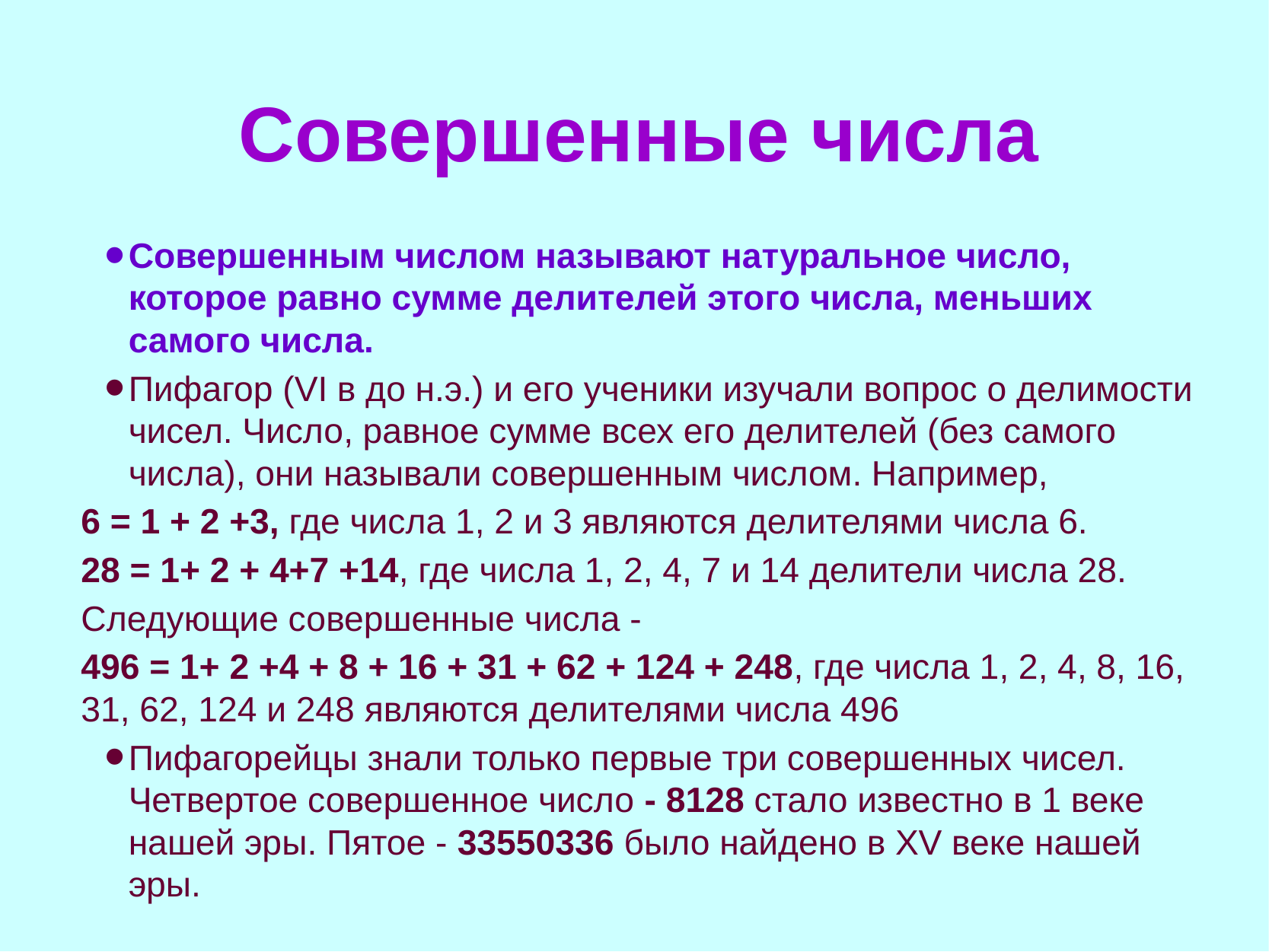

# Совершенные числа
Совершенным числом называют натуральное число, которое равно сумме делителей этого числа, меньших самого числа.
Пифагор (VI в до н.э.) и его ученики изучали вопрос о делимости чисел. Число, равное сумме всех его делителей (без самого числа), они называли совершенным числом. Например,
6 = 1 + 2 +3, где числа 1, 2 и 3 являются делителями числа 6.
28 = 1+ 2 + 4+7 +14, где числа 1, 2, 4, 7 и 14 делители числа 28.
Следующие совершенные числа -
496 = 1+ 2 +4 + 8 + 16 + 31 + 62 + 124 + 248, где числа 1, 2, 4, 8, 16, 31, 62, 124 и 248 являются делителями числа 496
Пифагорейцы знали только первые три совершенных чисел. Четвертое совершенное число - 8128 стало известно в 1 веке нашей эры. Пятое - 33550336 было найдено в XV веке нашей эры.